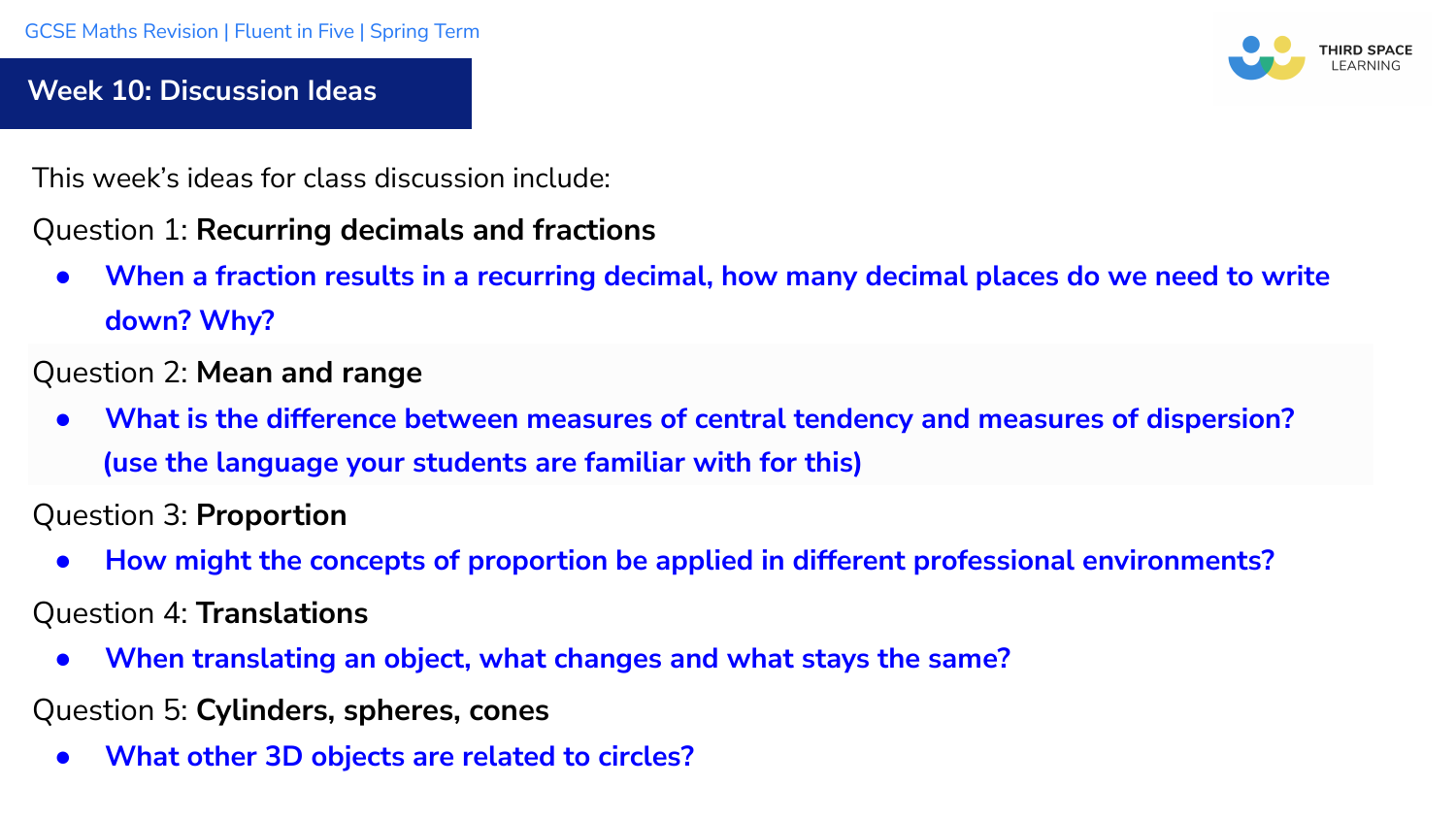

Week 10: Discussion Ideas
| This week’s ideas for class discussion include: |
| --- |
| Question 1: Recurring decimals and fractions When a fraction results in a recurring decimal, how many decimal places do we need to write down? Why? |
| Question 2: Mean and range What is the difference between measures of central tendency and measures of dispersion? (use the language your students are familiar with for this) |
| Question 3: Proportion How might the concepts of proportion be applied in different professional environments? |
| Question 4: Translations When translating an object, what changes and what stays the same? |
| Question 5: Cylinders, spheres, cones What other 3D objects are related to circles? |